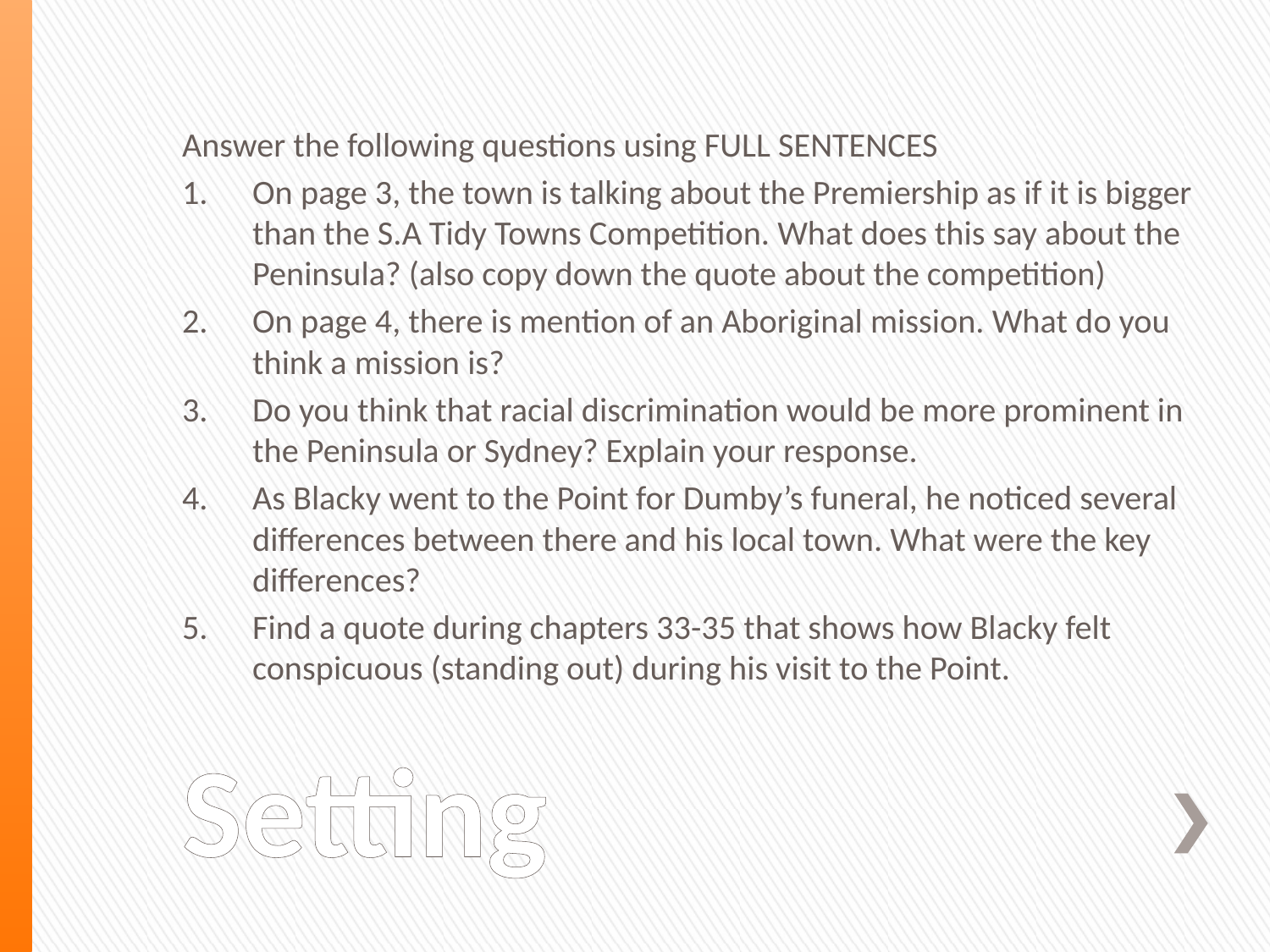

Answer the following questions using FULL SENTENCES
On page 3, the town is talking about the Premiership as if it is bigger than the S.A Tidy Towns Competition. What does this say about the Peninsula? (also copy down the quote about the competition)
On page 4, there is mention of an Aboriginal mission. What do you think a mission is?
Do you think that racial discrimination would be more prominent in the Peninsula or Sydney? Explain your response.
As Blacky went to the Point for Dumby’s funeral, he noticed several differences between there and his local town. What were the key differences?
Find a quote during chapters 33-35 that shows how Blacky felt conspicuous (standing out) during his visit to the Point.

# Setting